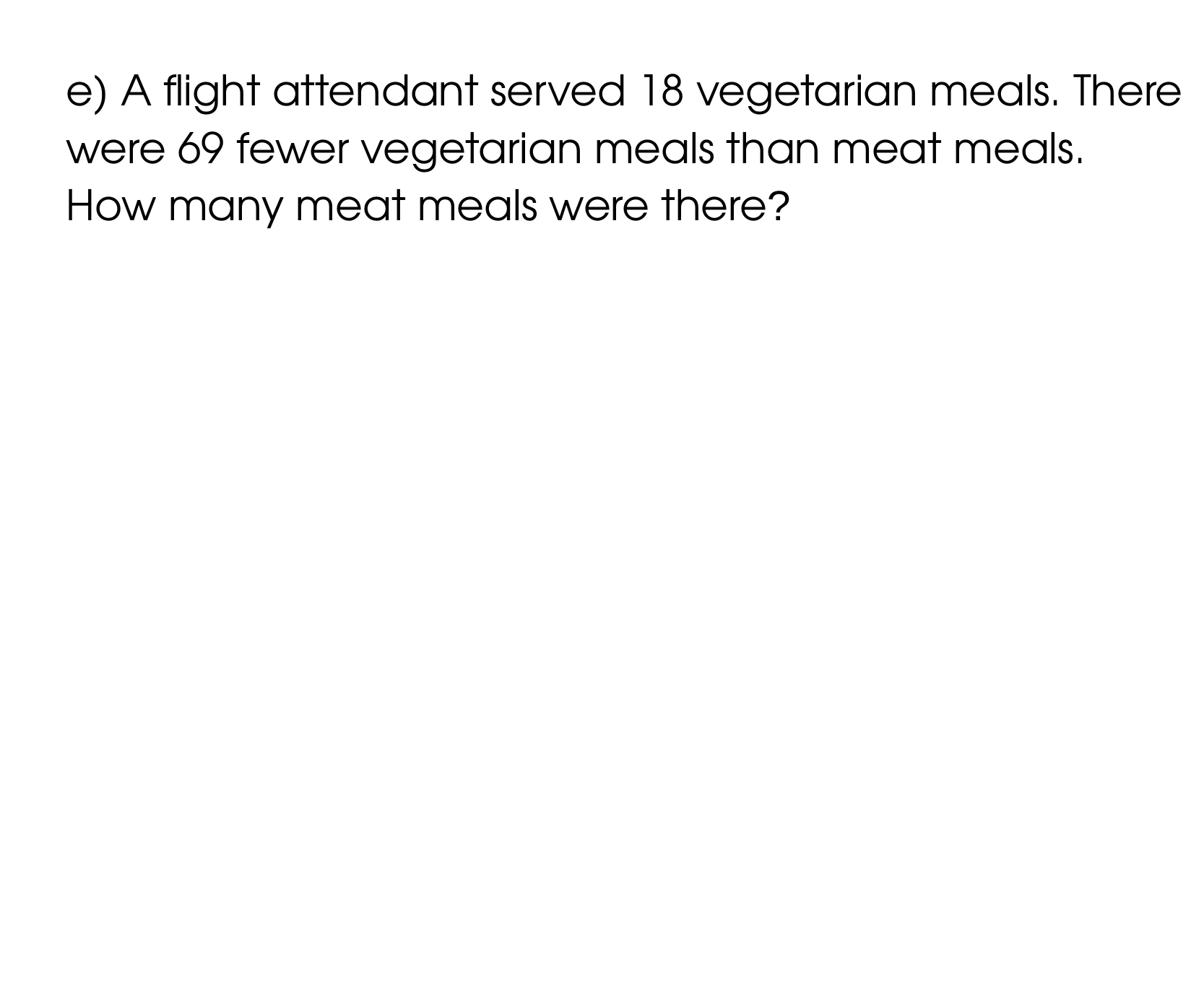

e) A flight attendant served 18 vegetarian meals. There were 69 fewer vegetarian meals than meat meals. How many meat meals were there?